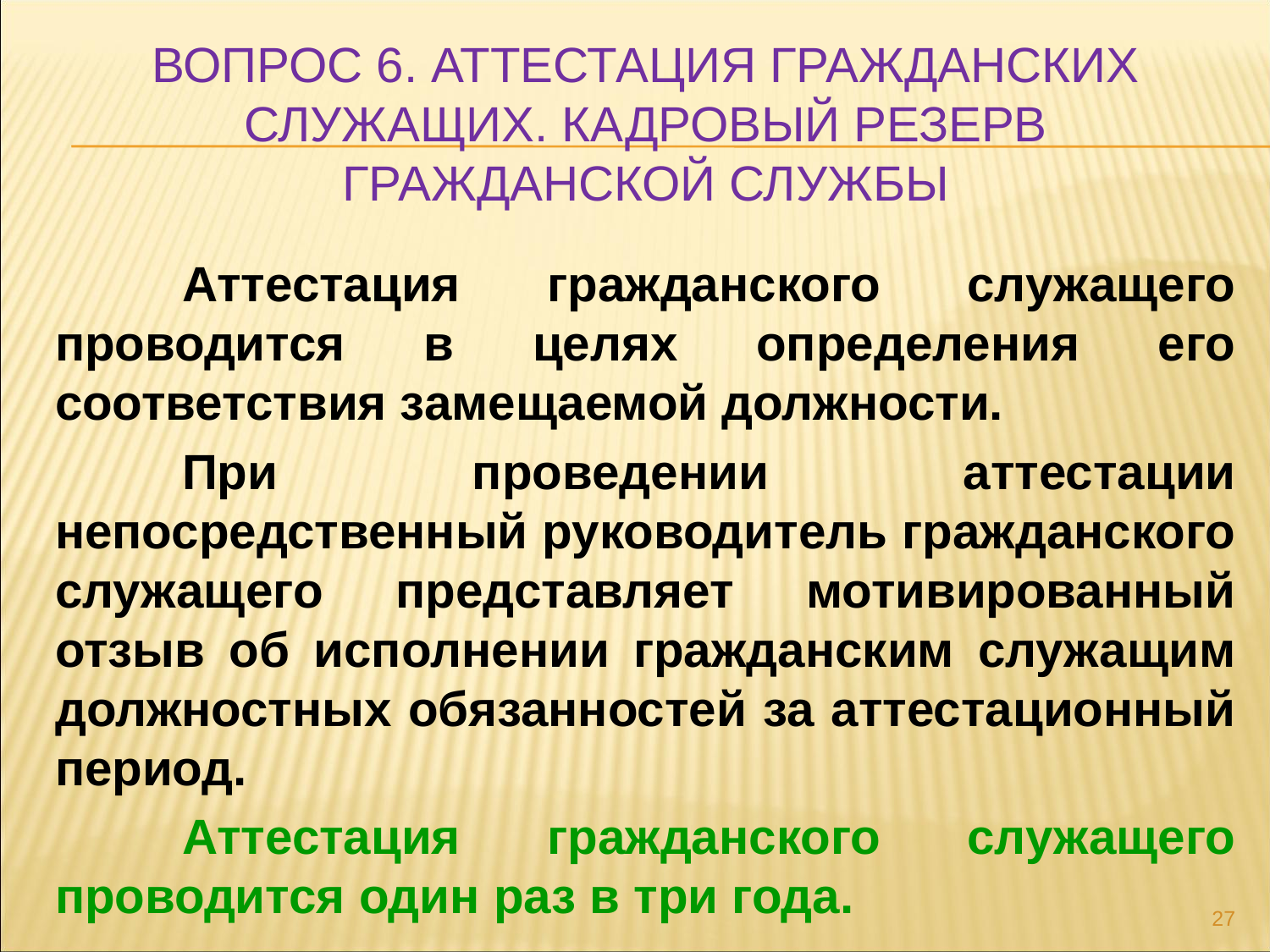

# ВОПРОС 6. АТТЕСТАЦИЯ ГРАЖДАНСКИХ СЛУЖАЩИХ. КАДРОВЫЙ РЕЗЕРВ ГРАЖДАНСКОЙ СЛУЖБЫ
	Аттестация гражданского служащего проводится в целях определения его соответствия замещаемой должности.
	При проведении аттестации непосредственный руководитель гражданского служащего представляет мотивированный отзыв об исполнении гражданским служащим должностных обязанностей за аттестационный период.
	Аттестация гражданского служащего проводится один раз в три года.
27